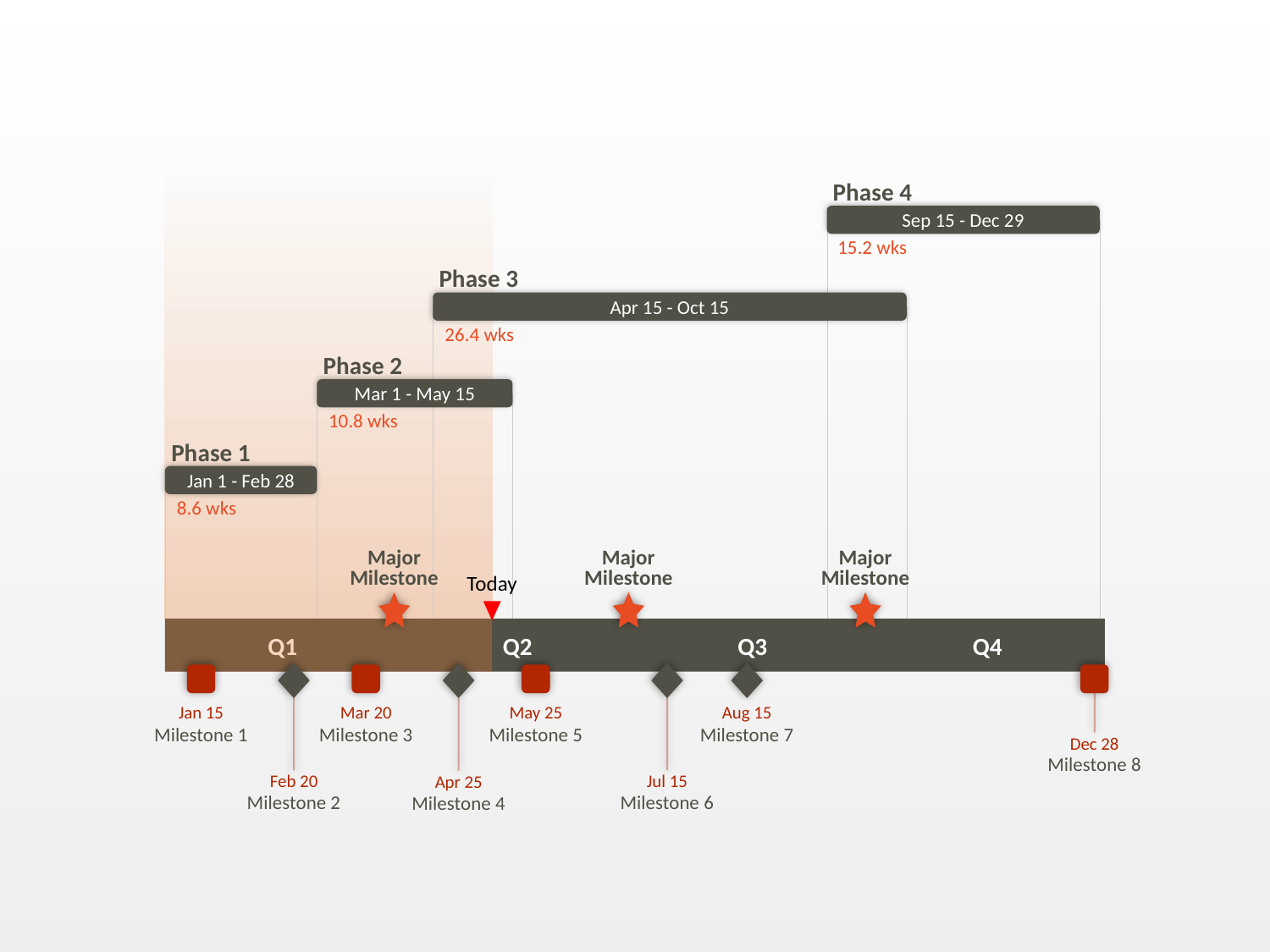

Phase 4
Sep 15 - Dec 29

15.2 wks
Phase 3
Apr 15 - Oct 15

26.4 wks
Phase 2
Mar 1 - May 15

10.8 wks
Phase 1
Jan 1 - Feb 28

8.6 wks
Major Milestone
Major Milestone
Major Milestone
Today

Q1

Q2
Q3
Q4

Jan 15
Mar 20
May 25
Aug 15
Milestone 1
Milestone 3
Milestone 5
Milestone 7
Dec 28
Milestone 8
Jul 15
Feb 20
Apr 25
Milestone 6
Milestone 2
Milestone 4